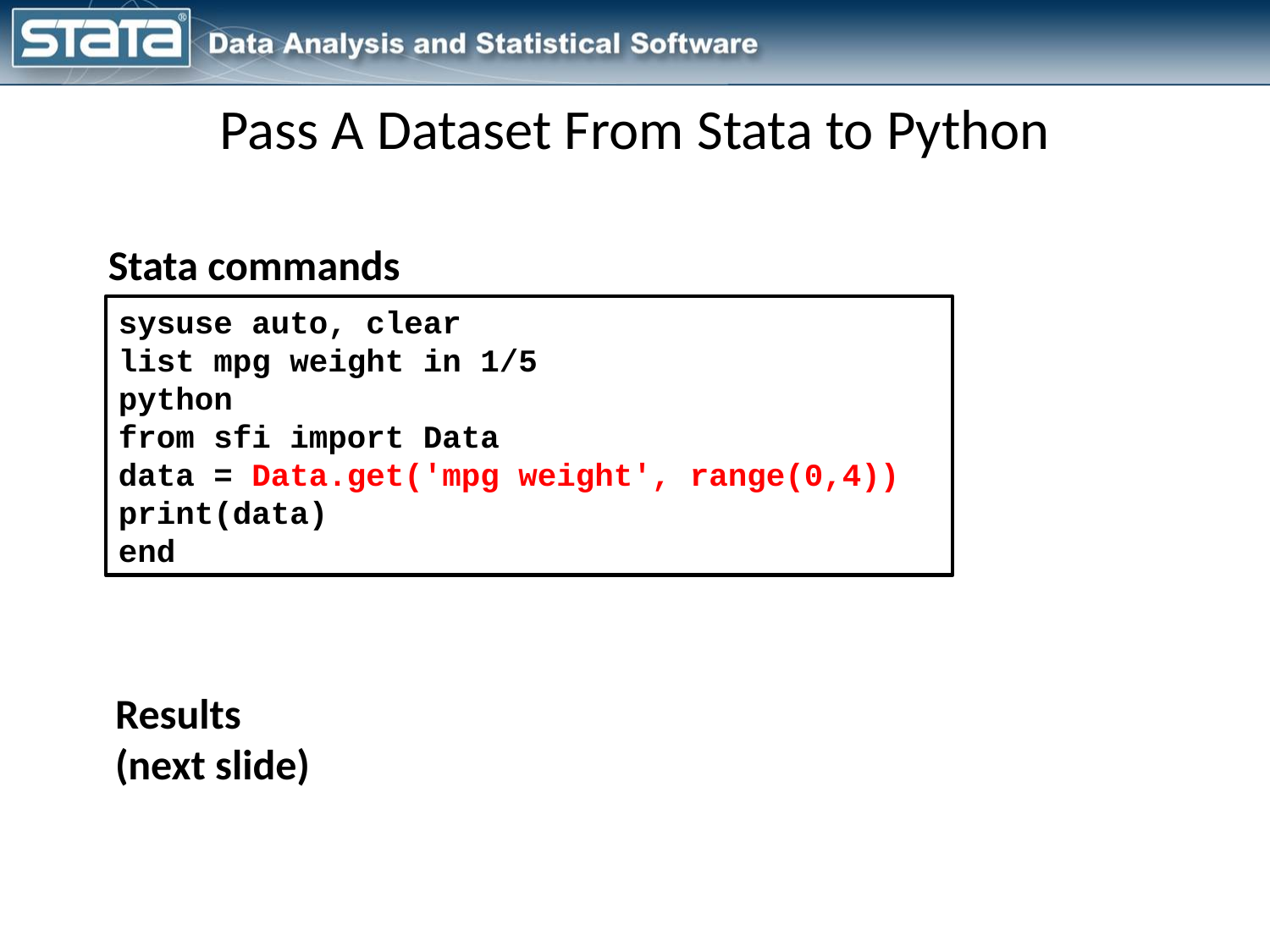

# Pass A Dataset From Stata to Python
Stata commands
sysuse auto, clear
list mpg weight in 1/5
python
from sfi import Data
data = Data.get('mpg weight', range(0,4))
print(data)
end
Results
(next slide)